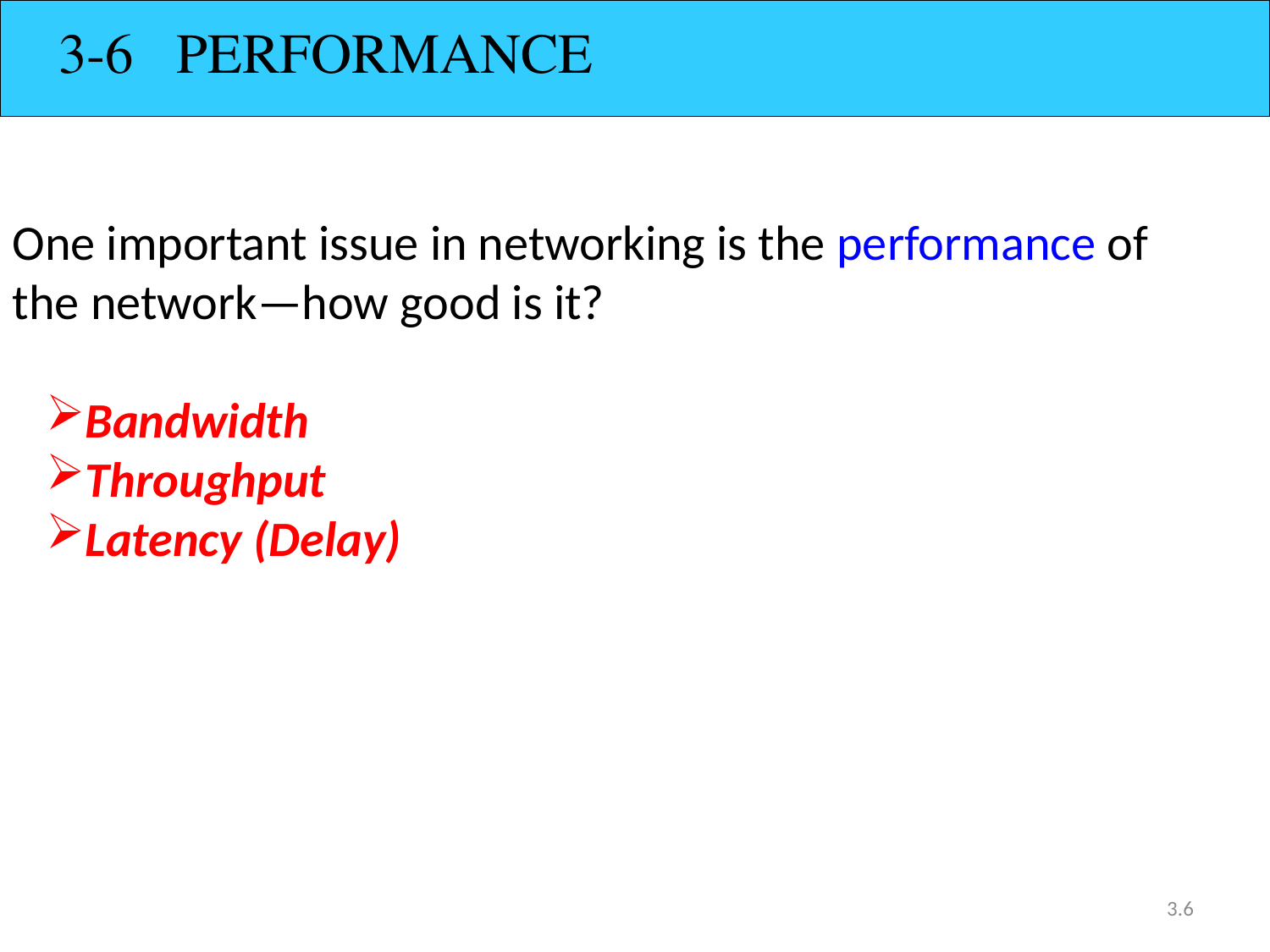

3-6   PERFORMANCE
One important issue in networking is the performance of the network—how good is it?

Bandwidth
Throughput
Latency (Delay)
3.6